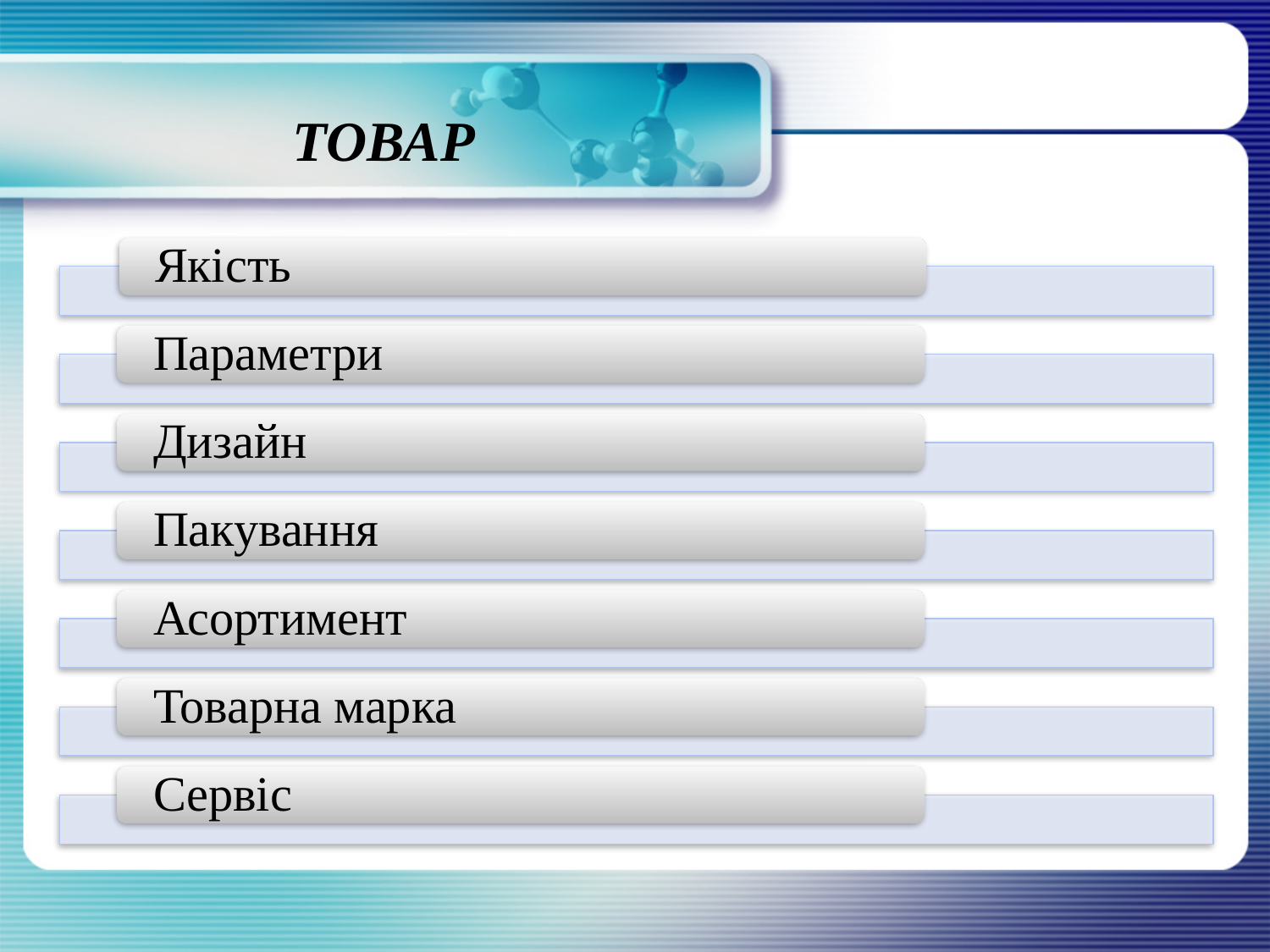

# ТОВАР
Якість
Параметри
Дизайн
Пакування
Асортимент
Товарна марка
Сервіс